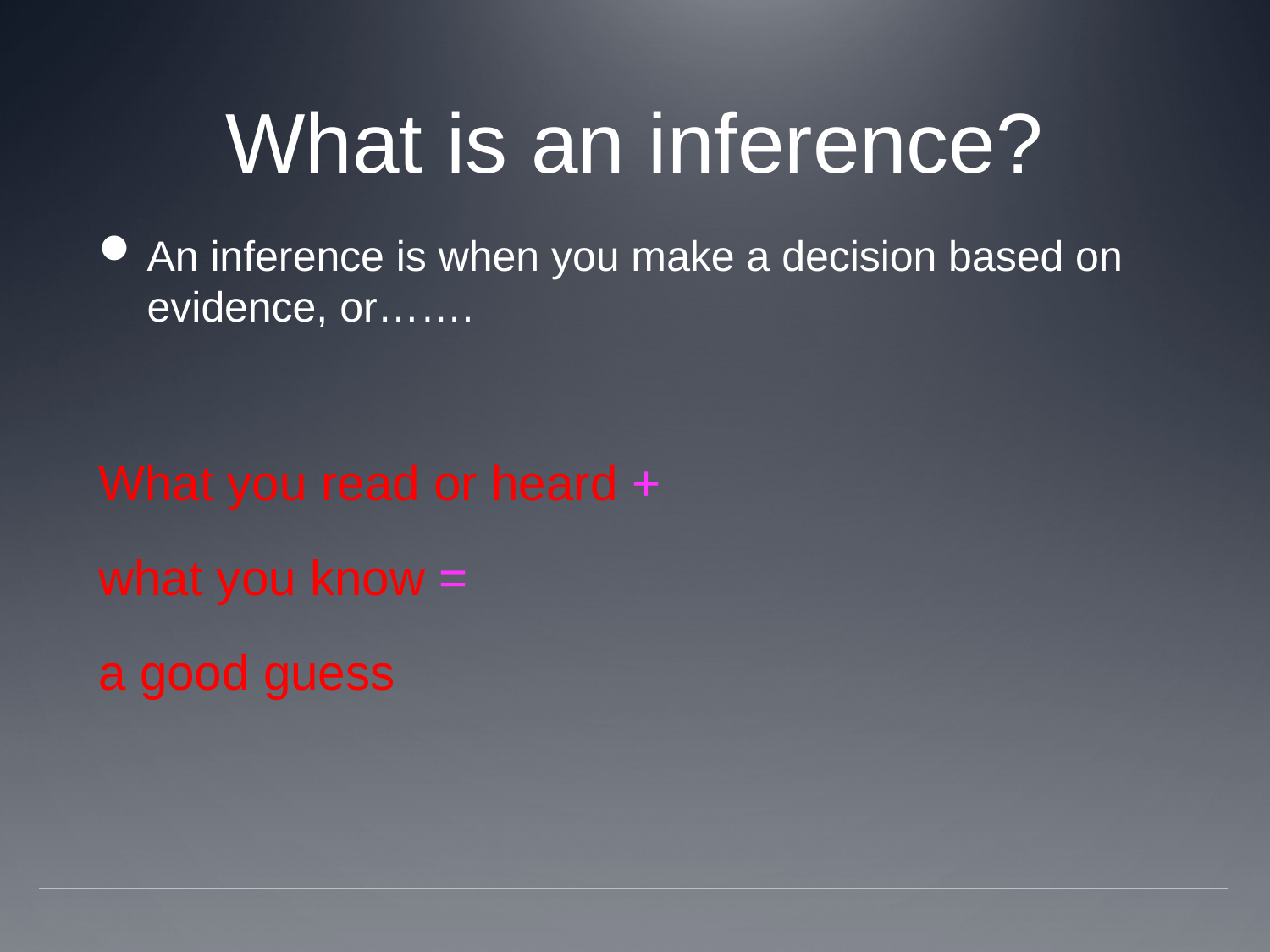

# What is an inference?
An inference is when you make a decision based on evidence, or…….

What you read or heard +
what you know =
a good guess